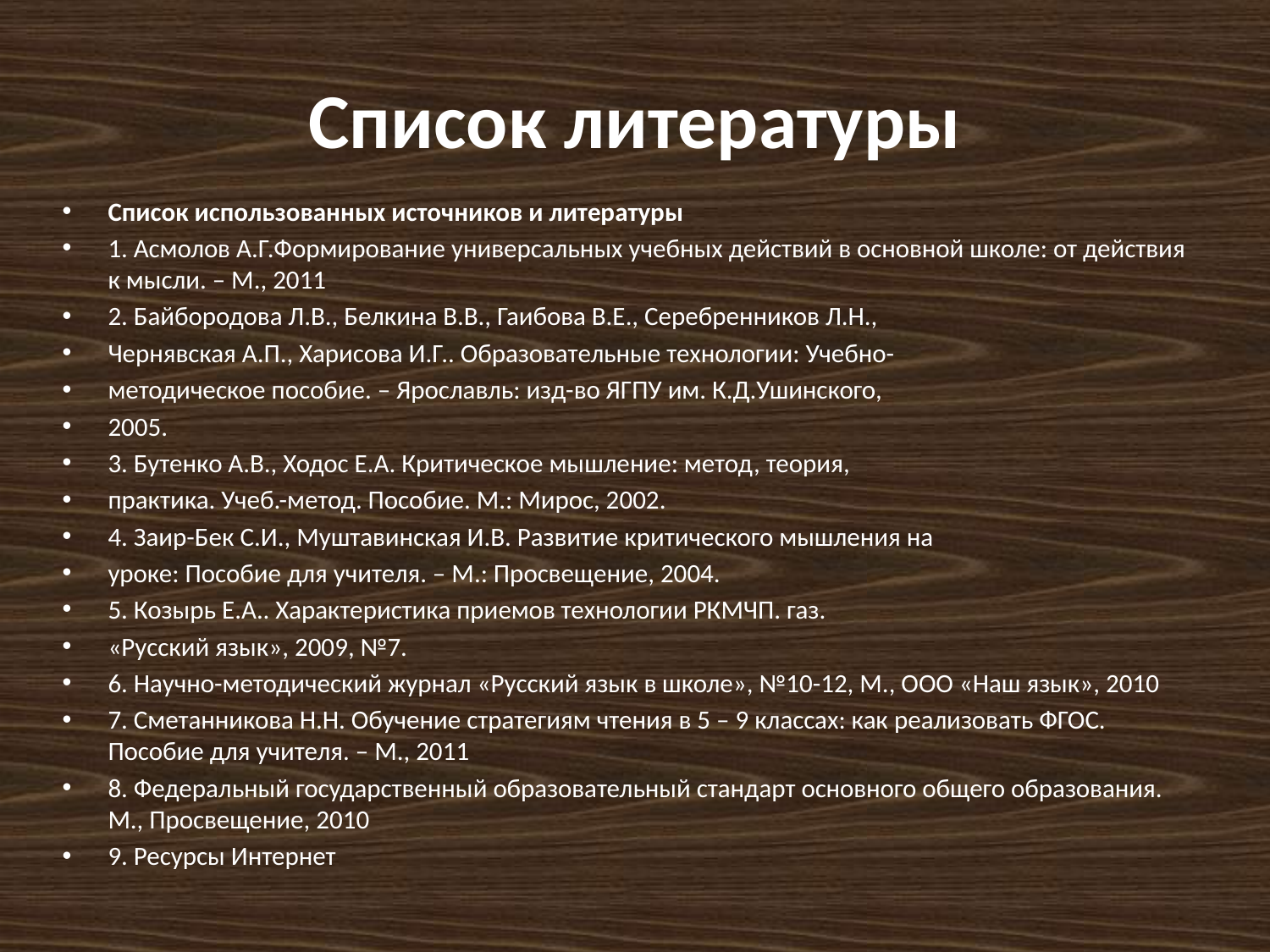

# Список литературы
Список использованных источников и литературы
1. Асмолов А.Г.Формирование универсальных учебных действий в основной школе: от действия к мысли. – М., 2011
2. Байбородова Л.В., Белкина В.В., Гаибова В.Е., Серебренников Л.Н.,
Чернявская А.П., Харисова И.Г.. Образовательные технологии: Учебно-
методическое пособие. – Ярославль: изд-во ЯГПУ им. К.Д.Ушинского,
2005.
3. Бутенко А.В., Ходос Е.А. Критическое мышление: метод, теория,
практика. Учеб.-метод. Пособие. М.: Мирос, 2002.
4. Заир-Бек С.И., Муштавинская И.В. Развитие критического мышления на
уроке: Пособие для учителя. – М.: Просвещение, 2004.
5. Козырь Е.А.. Характеристика приемов технологии РКМЧП. газ.
«Русский язык», 2009, №7.
6. Научно-методический журнал «Русский язык в школе», №10-12, М., ООО «Наш язык», 2010
7. Сметанникова Н.Н. Обучение стратегиям чтения в 5 – 9 классах: как реализовать ФГОС. Пособие для учителя. – М., 2011
8. Федеральный государственный образовательный стандарт основного общего образования. М., Просвещение, 2010
9. Ресурсы Интернет